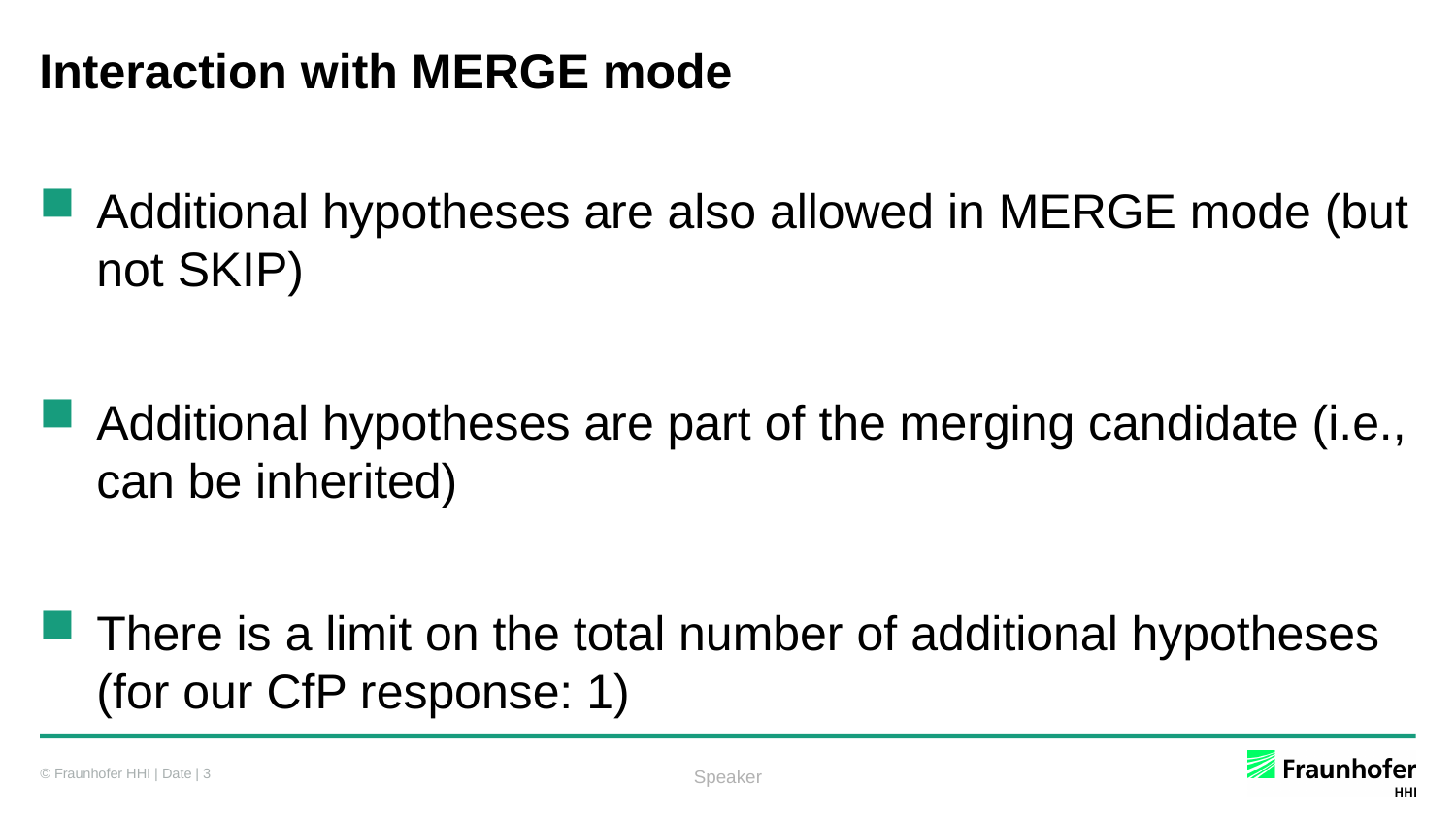

# Interaction with MERGE mode
Additional hypotheses are also allowed in MERGE mode (but not SKIP)

Additional hypotheses are part of the merging candidate (i.e., can be inherited)

There is a limit on the total number of additional hypotheses (for our CfP response: 1)

Speaker